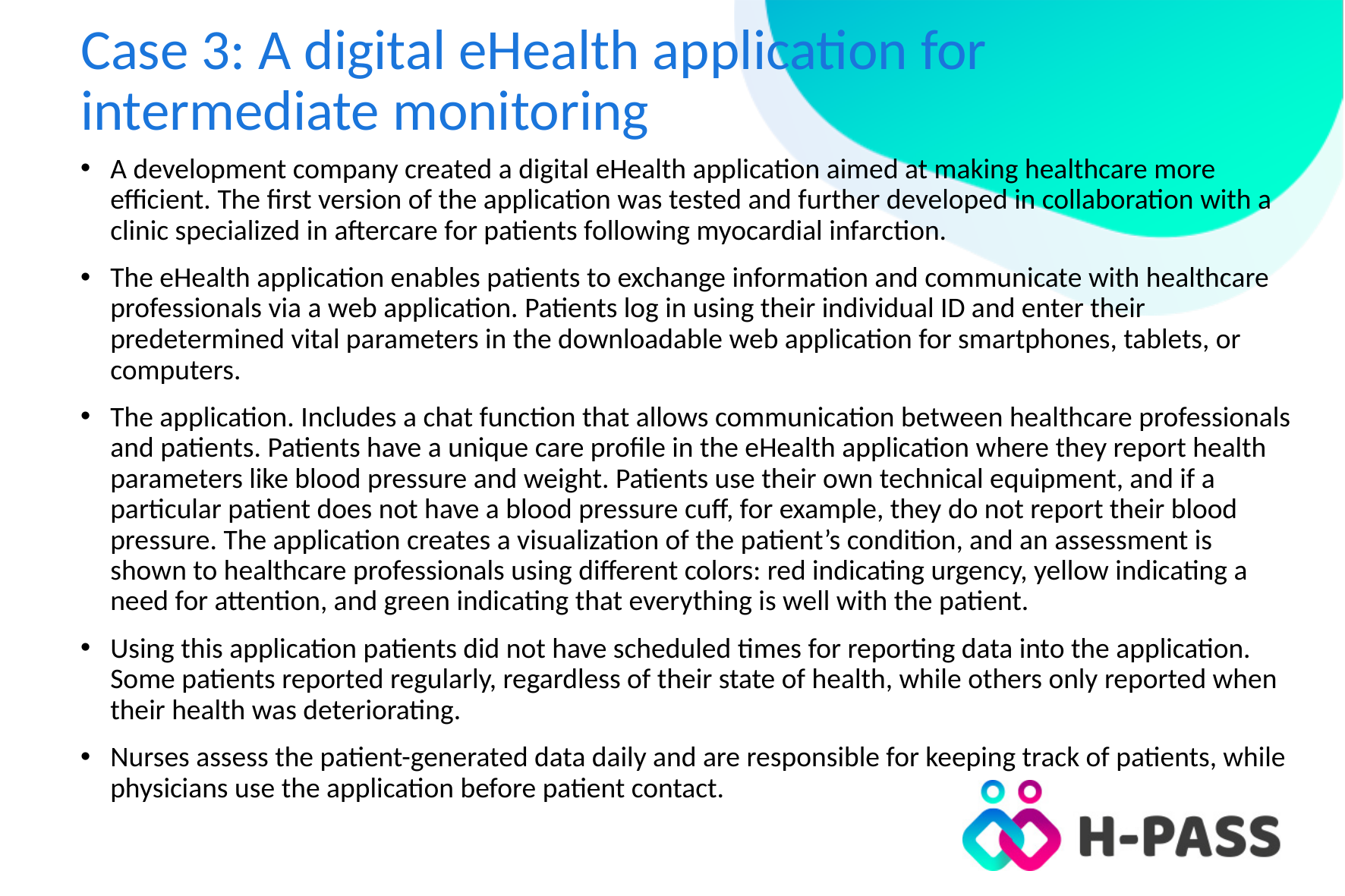

# Case 3: A digital eHealth application for intermediate monitoring
A development company created a digital eHealth application aimed at making healthcare more efficient. The first version of the application was tested and further developed in collaboration with a clinic specialized in aftercare for patients following myocardial infarction.
The eHealth application enables patients to exchange information and communicate with healthcare professionals via a web application. Patients log in using their individual ID and enter their predetermined vital parameters in the downloadable web application for smartphones, tablets, or computers.
The application. Includes a chat function that allows communication between healthcare professionals and patients. Patients have a unique care profile in the eHealth application where they report health parameters like blood pressure and weight. Patients use their own technical equipment, and if a particular patient does not have a blood pressure cuff, for example, they do not report their blood pressure. The application creates a visualization of the patient’s condition, and an assessment is shown to healthcare professionals using different colors: red indicating urgency, yellow indicating a need for attention, and green indicating that everything is well with the patient.
Using this application patients did not have scheduled times for reporting data into the application. Some patients reported regularly, regardless of their state of health, while others only reported when their health was deteriorating.
Nurses assess the patient-generated data daily and are responsible for keeping track of patients, while physicians use the application before patient contact.